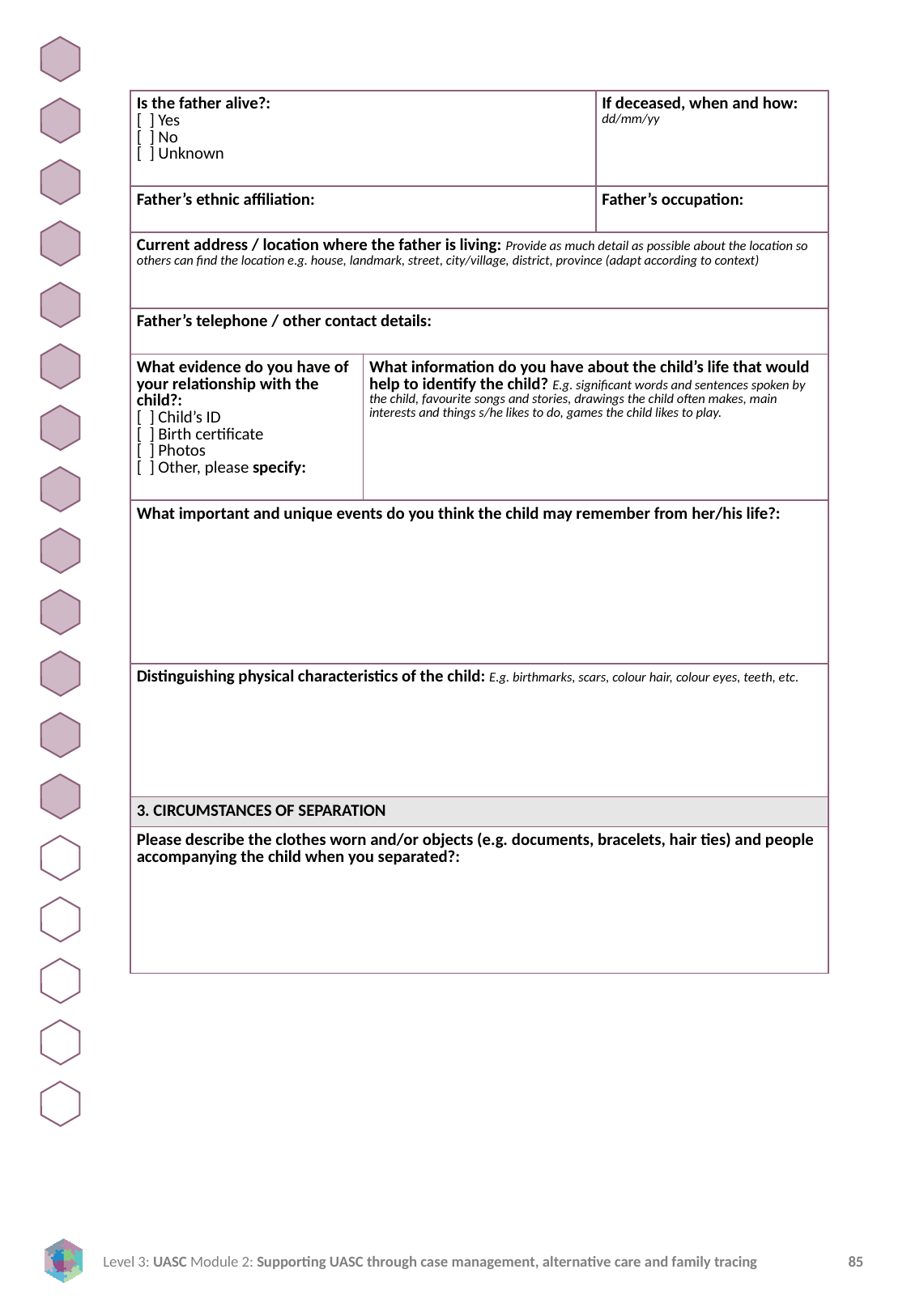

| Is the father alive?: [ ] Yes [ ] No [ ] Unknown |  | If deceased, when and how: dd/mm/yy |
| --- | --- | --- |
| Father’s ethnic affiliation: |  | Father’s occupation: |
| Current address / location where the father is living: Provide as much detail as possible about the location so others can find the location e.g. house, landmark, street, city/village, district, province (adapt according to context) |  |  |
| Father’s telephone / other contact details: |  |  |
| What evidence do you have of your relationship with the child?: [ ] Child’s ID [ ] Birth certificate [ ] Photos [ ] Other, please specify: | What information do you have about the child’s life that would help to identify the child? E.g. significant words and sentences spoken by the child, favourite songs and stories, drawings the child often makes, main interests and things s/he likes to do, games the child likes to play. |  |
| What important and unique events do you think the child may remember from her/his life?: |  |  |
| Distinguishing physical characteristics of the child: E.g. birthmarks, scars, colour hair, colour eyes, teeth, etc. |  |  |
| 3. CIRCUMSTANCES OF SEPARATION |  |  |
| Please describe the clothes worn and/or objects (e.g. documents, bracelets, hair ties) and people accompanying the child when you separated?: |  |  |